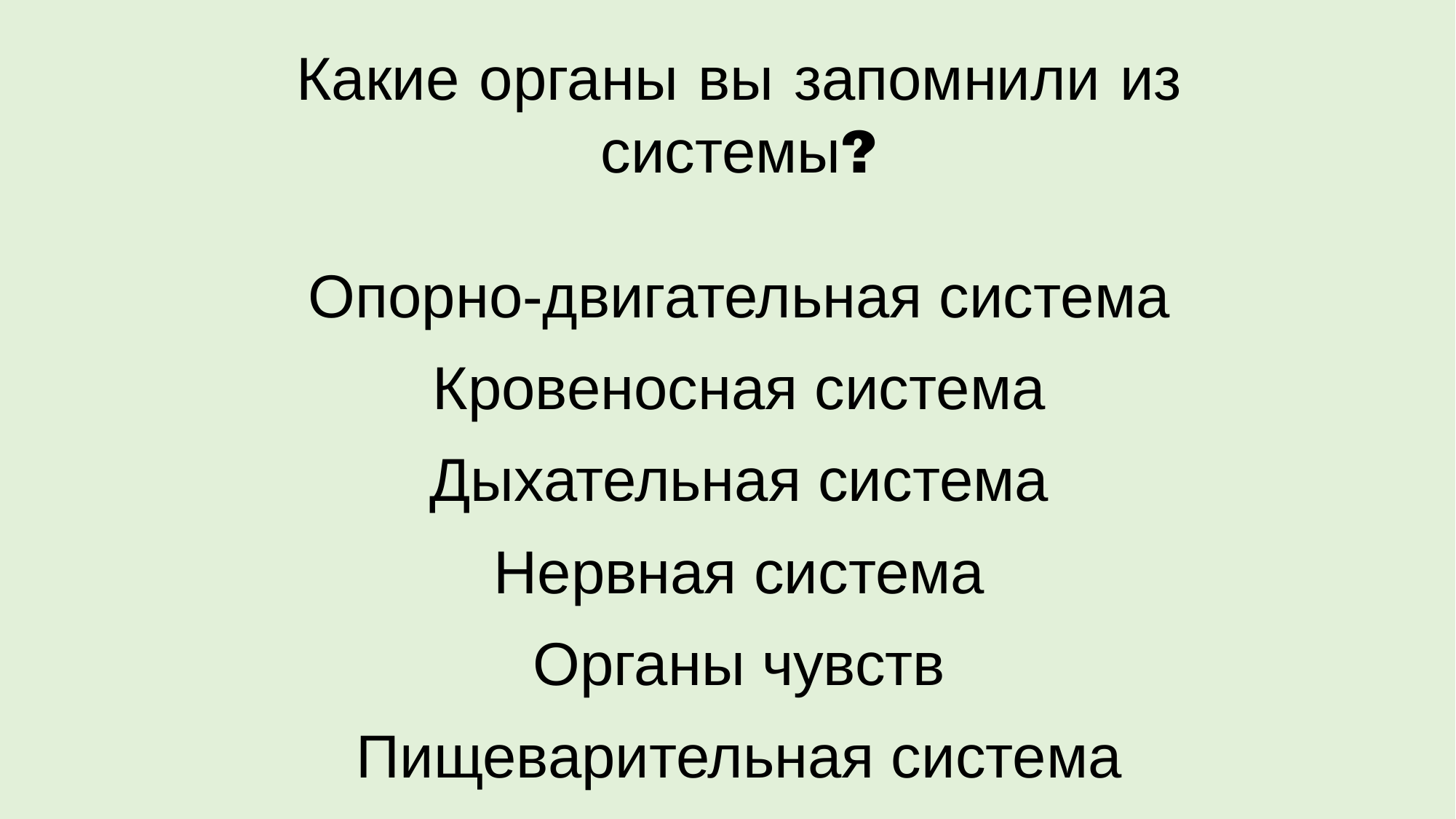

Какие органы вы запомнили из системы?
Опорно-двигательная система
Кровеносная система
Дыхательная система
Нервная система
Органы чувств
Пищеварительная система